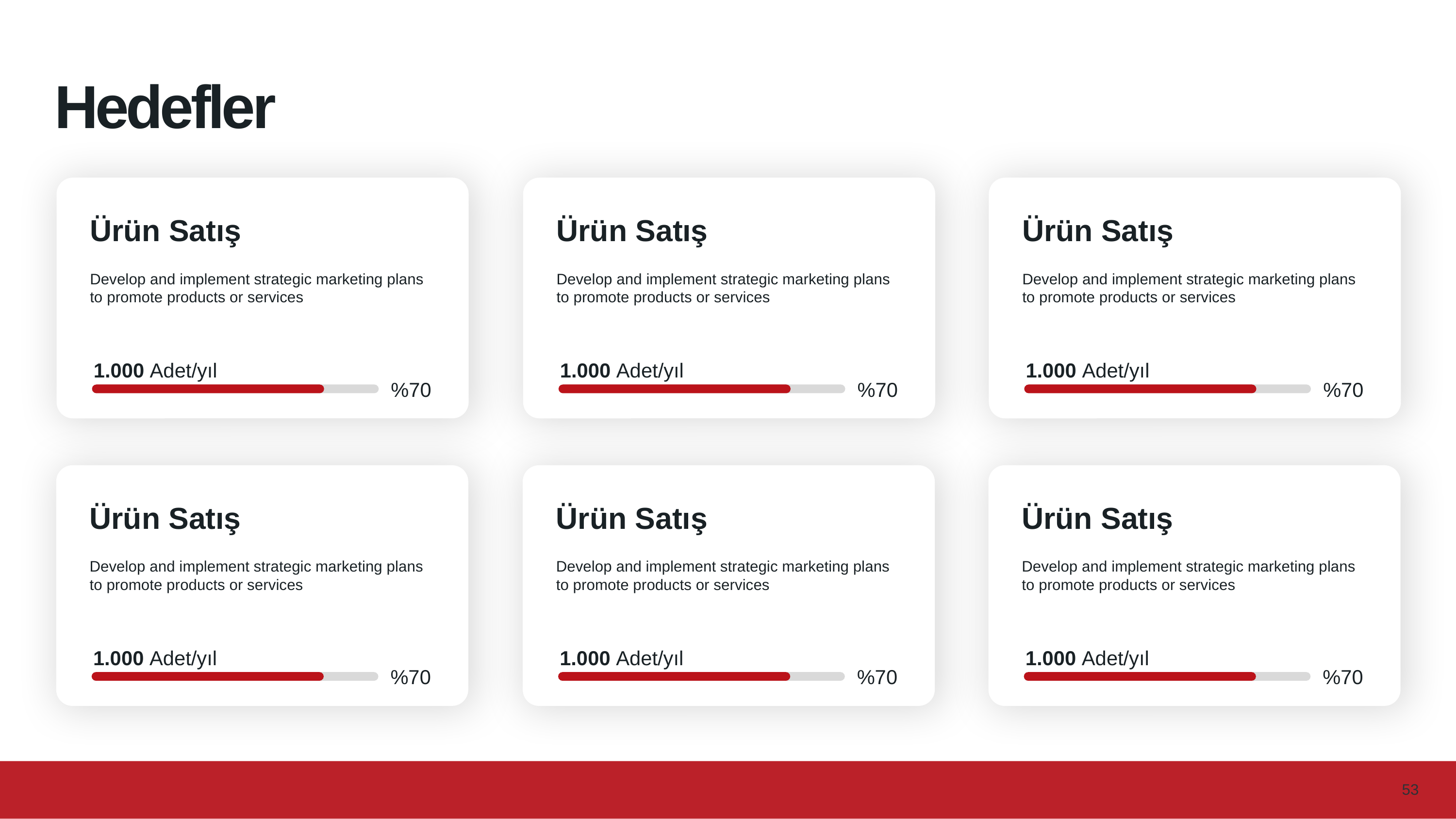

# Hedefler
Ürün Satış

Develop and implement strategic marketing plans to promote products or services

Ürün Satış

Develop and implement strategic marketing plans to promote products or services

Ürün Satış

Develop and implement strategic marketing plans to promote products or services

1.000 Adet/yıl
1.000 Adet/yıl
1.000 Adet/yıl
%70
%70
%70

Ürün Satış

Develop and implement strategic marketing plans to promote products or services

Ürün Satış

Develop and implement strategic marketing plans to promote products or services

Ürün Satış

Develop and implement strategic marketing plans to promote products or services

1.000 Adet/yıl
1.000 Adet/yıl
1.000 Adet/yıl
%70
%70
%70

53